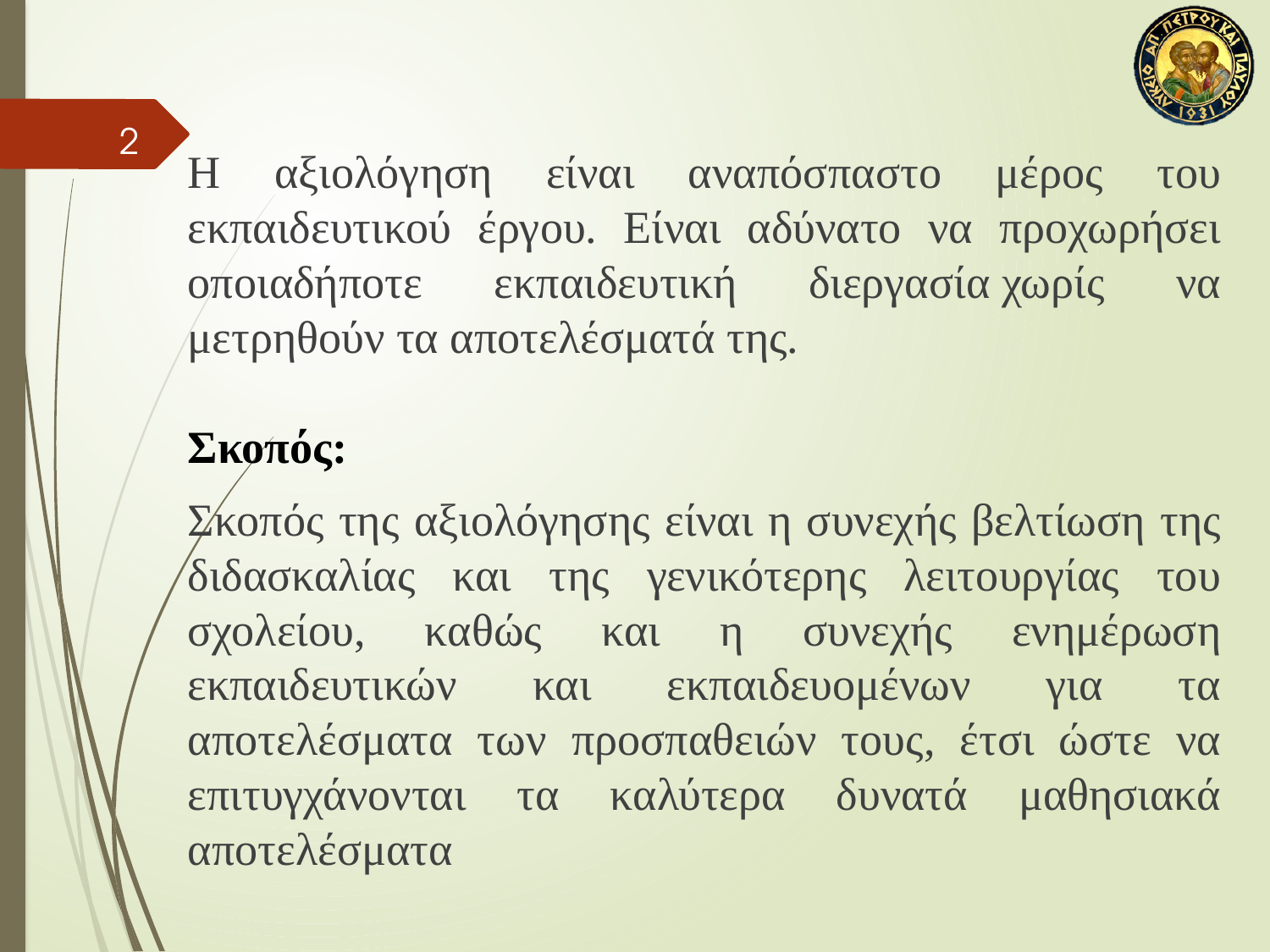

2
H αξιολόγηση είναι αναπόσπαστο μέρος του εκπαιδευτικού έργου. Είναι αδύνατο να προχωρήσει οποιαδήποτε εκπαιδευτική διεργασία χωρίς να μετρηθούν τα αποτελέσματά της.

Σκοπός:
Σκοπός της αξιολόγησης είναι η συνεχής βελτίωση της διδασκαλίας και της γενικότερης λειτουργίας του σχολείου, καθώς και η συνεχής ενημέρωση εκπαιδευτικών και εκπαιδευομένων για τα αποτελέσματα των προσπαθειών τους, έτσι ώστε να επιτυγχάνονται τα καλύτερα δυνατά μαθησιακά αποτελέσματα